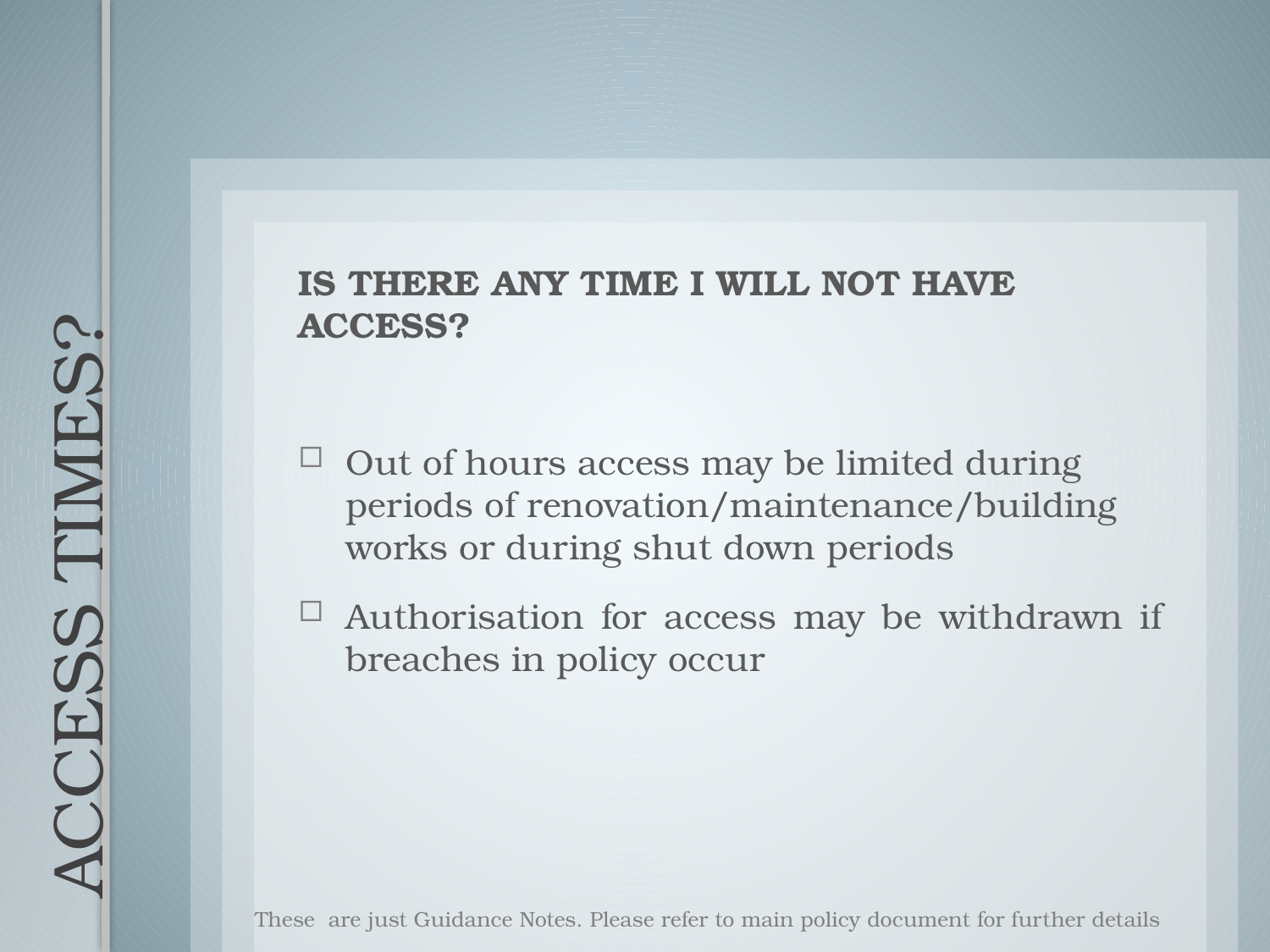

IS THERE ANY TIME I WILL NOT HAVE ACCESS?

Out of hours access may be limited during periods of renovation/maintenance/building works or during shut down periods
Authorisation for access may be withdrawn if breaches in policy occur

# ACCESS TIMES?
These  are just Guidance Notes. Please refer to main policy document for further details